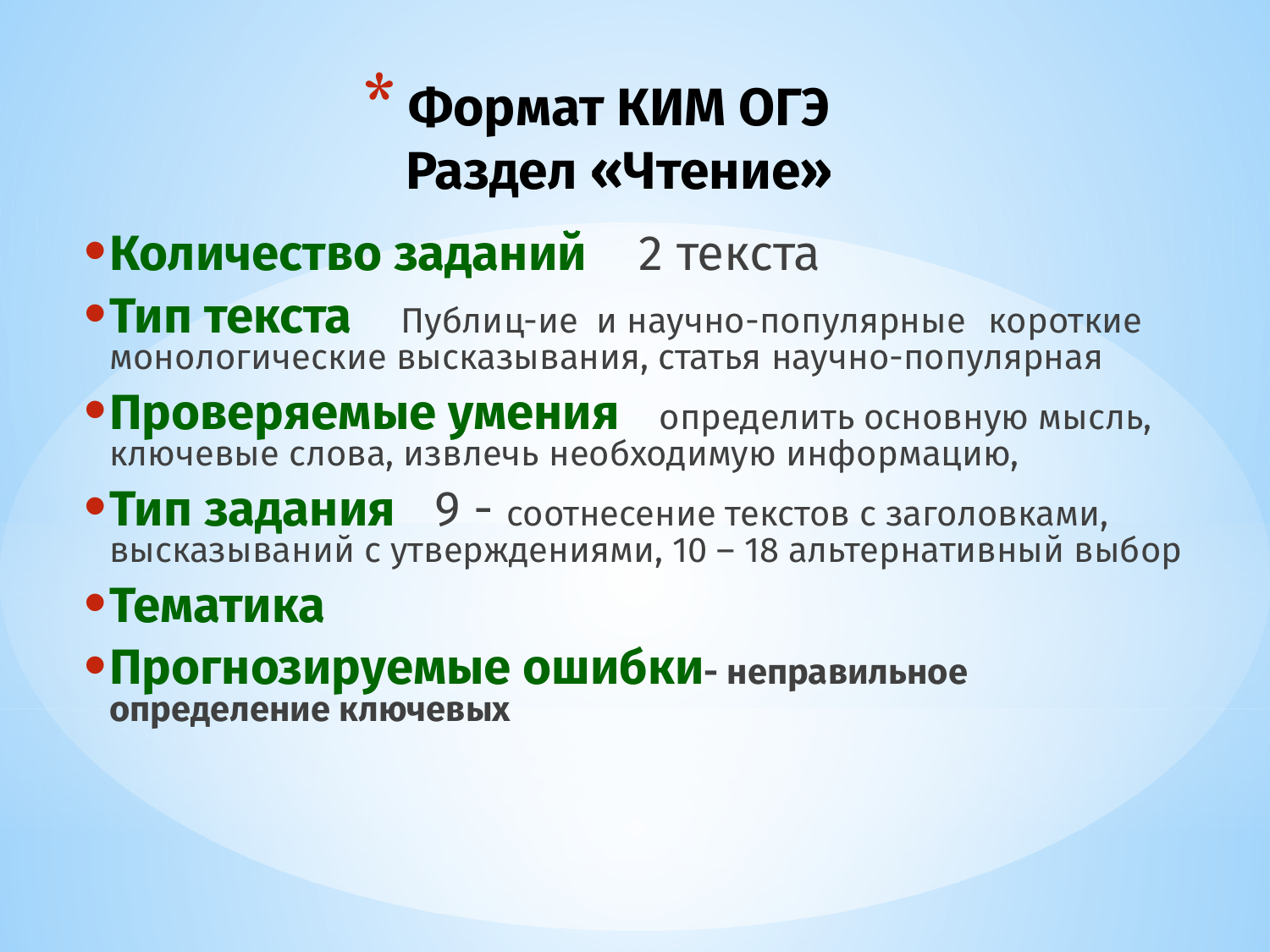

# Формат КИМ ОГЭ Раздел «Чтение»
Количество заданий    2 текста
Тип текста    Публиц-ие  и научно-популярные  короткие монологические высказывания, статья научно-популярная
Проверяемые умения   определить основную мысль, ключевые слова, извлечь необходимую информацию,
Тип задания   9 - соотнесение текстов с заголовками, высказываний с утверждениями, 10 – 18 альтернативный выбор
Тематика
Прогнозируемые ошибки- неправильное определение ключевых